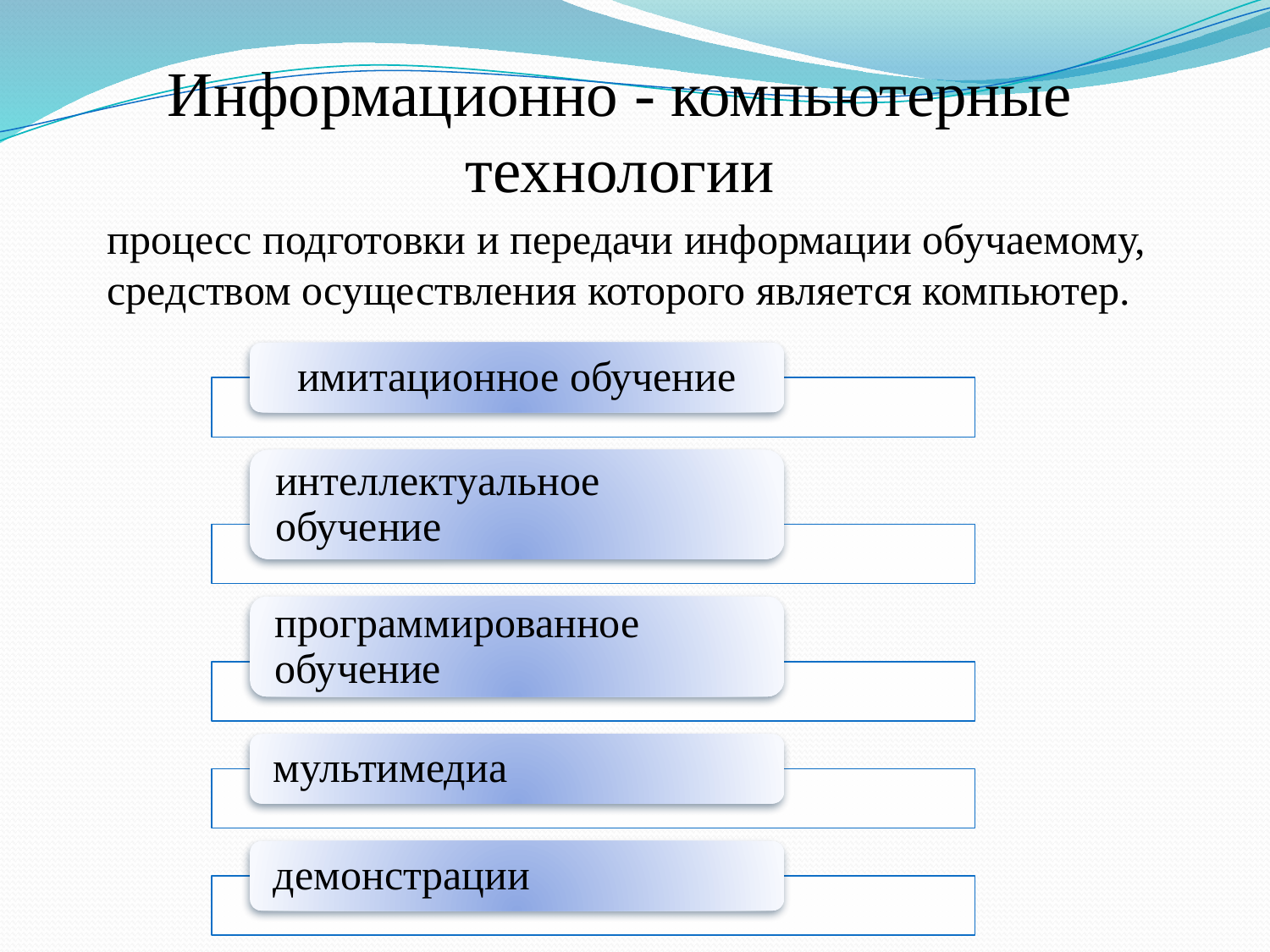

Информационно - компьютерные технологии
процесс подготовки и передачи информации обучаемому, средством осуществления которого является компьютер.
имитационное обучение
интеллектуальное обучение
программированное обучение
мультимедиа
демонстрации